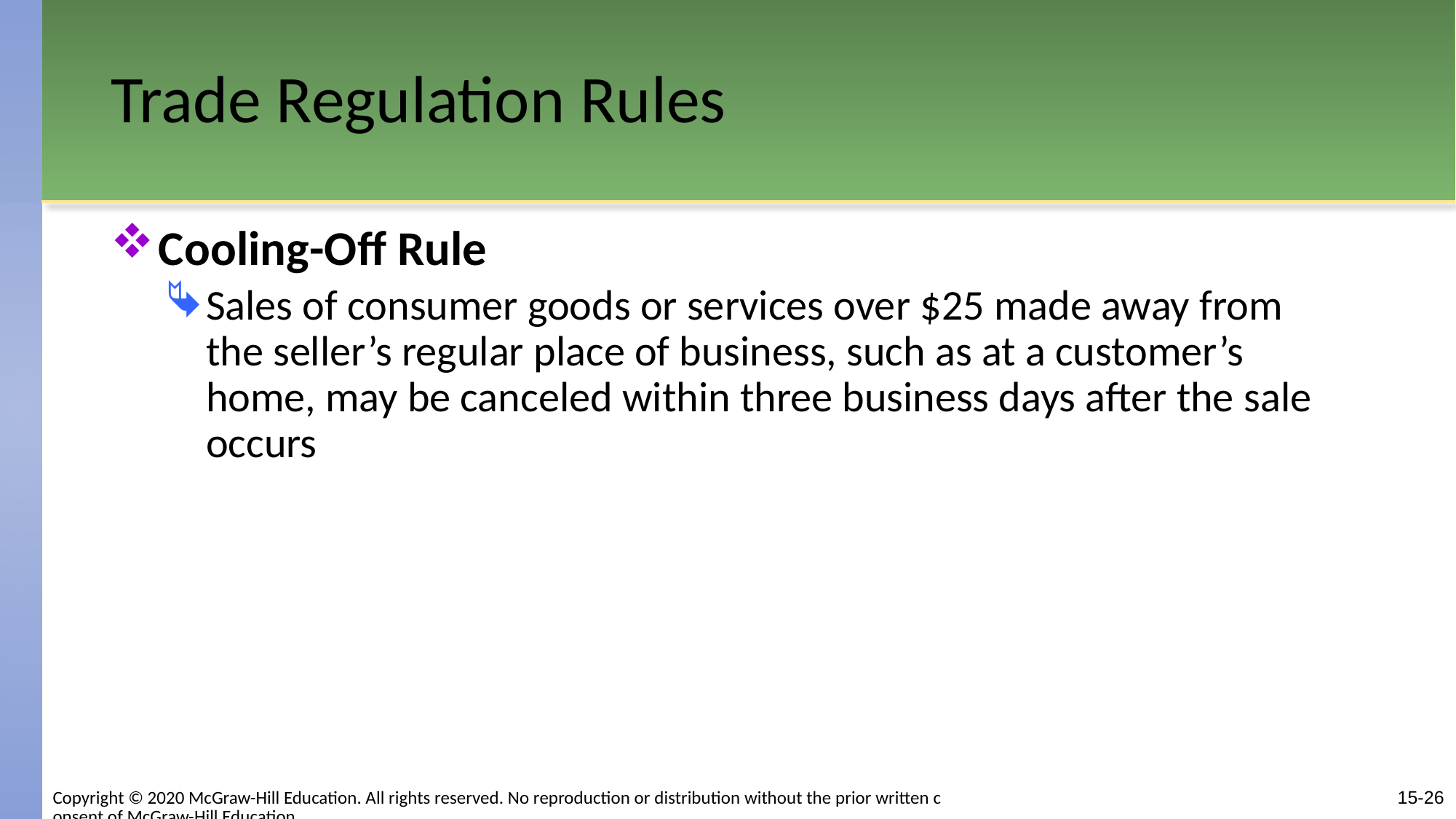

# Trade Regulation Rules
Cooling-Off Rule
Sales of consumer goods or services over $25 made away from the seller’s regular place of business, such as at a customer’s home, may be canceled within three business days after the sale occurs

15-26
Copyright © 2020 McGraw-Hill Education. All rights reserved. No reproduction or distribution without the prior written consent of McGraw-Hill Education.